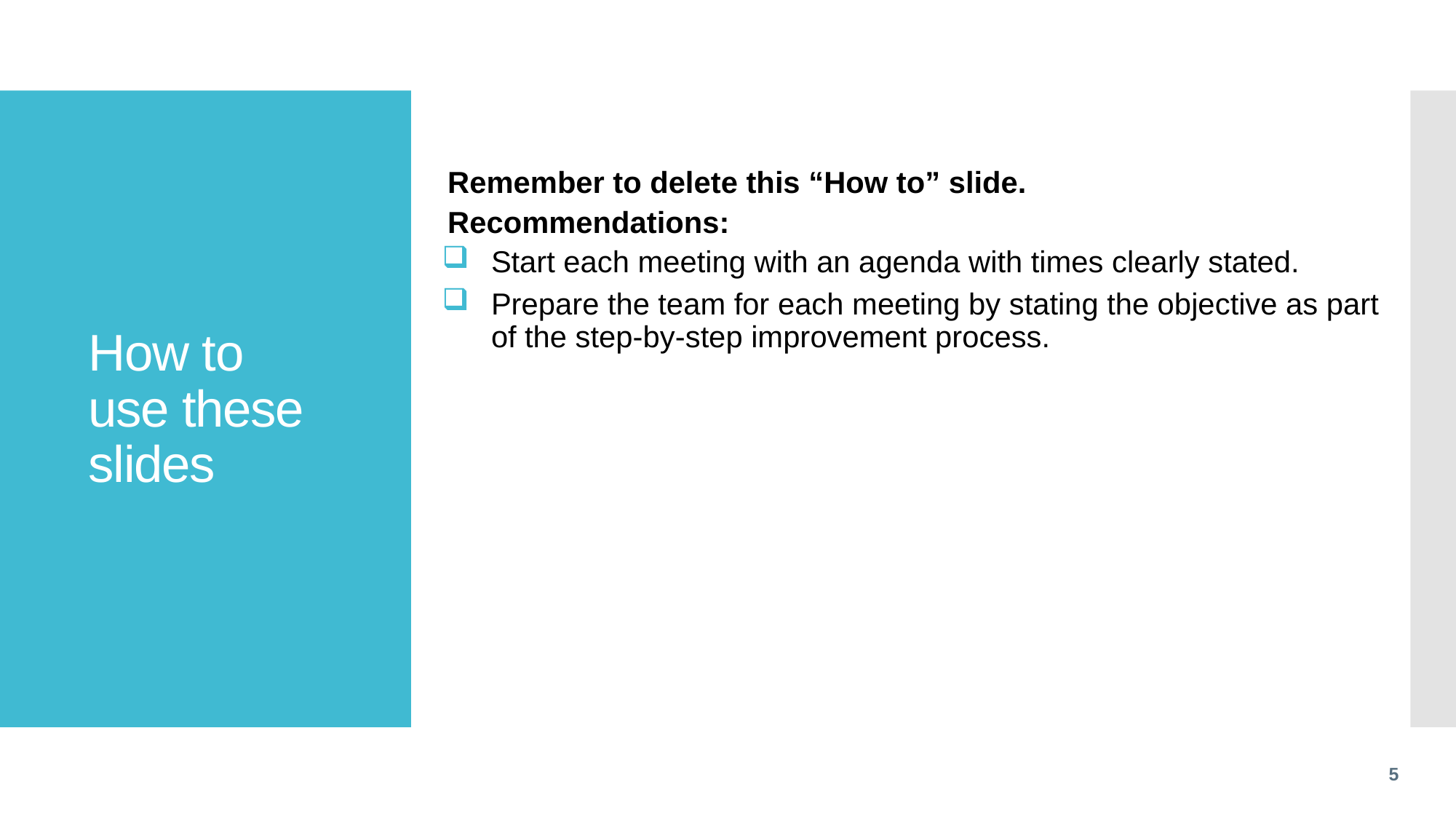

Remember to delete this “How to” slide.
Recommendations:
Start each meeting with an agenda with times clearly stated.
Prepare the team for each meeting by stating the objective as part of the step-by-step improvement process.
# How to use these slides
5